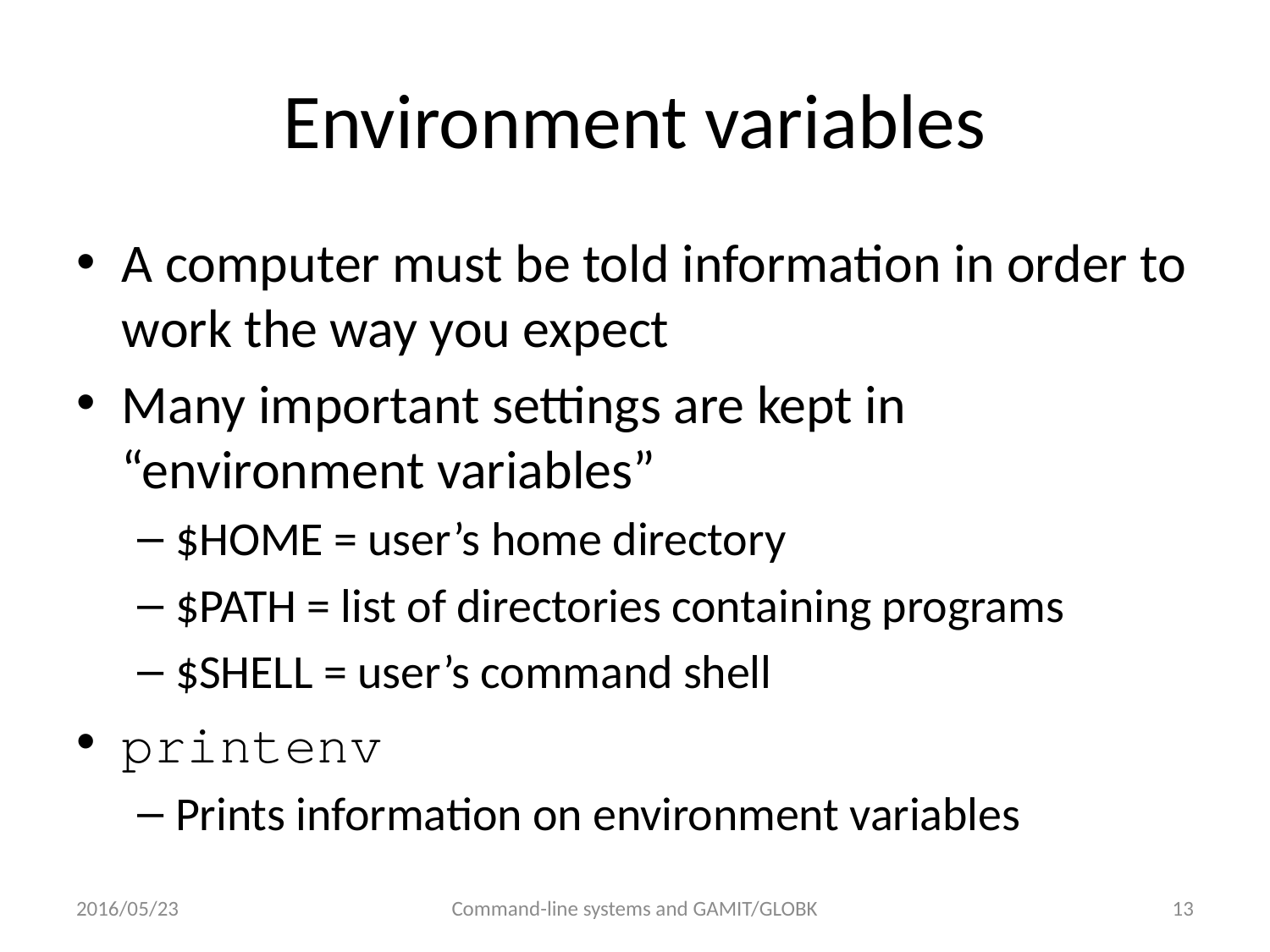

# Environment variables
A computer must be told information in order to work the way you expect
Many important settings are kept in “environment variables”
$HOME = user’s home directory
$PATH = list of directories containing programs
$SHELL = user’s command shell
printenv
Prints information on environment variables
2016/05/23
Command-line systems and GAMIT/GLOBK
13